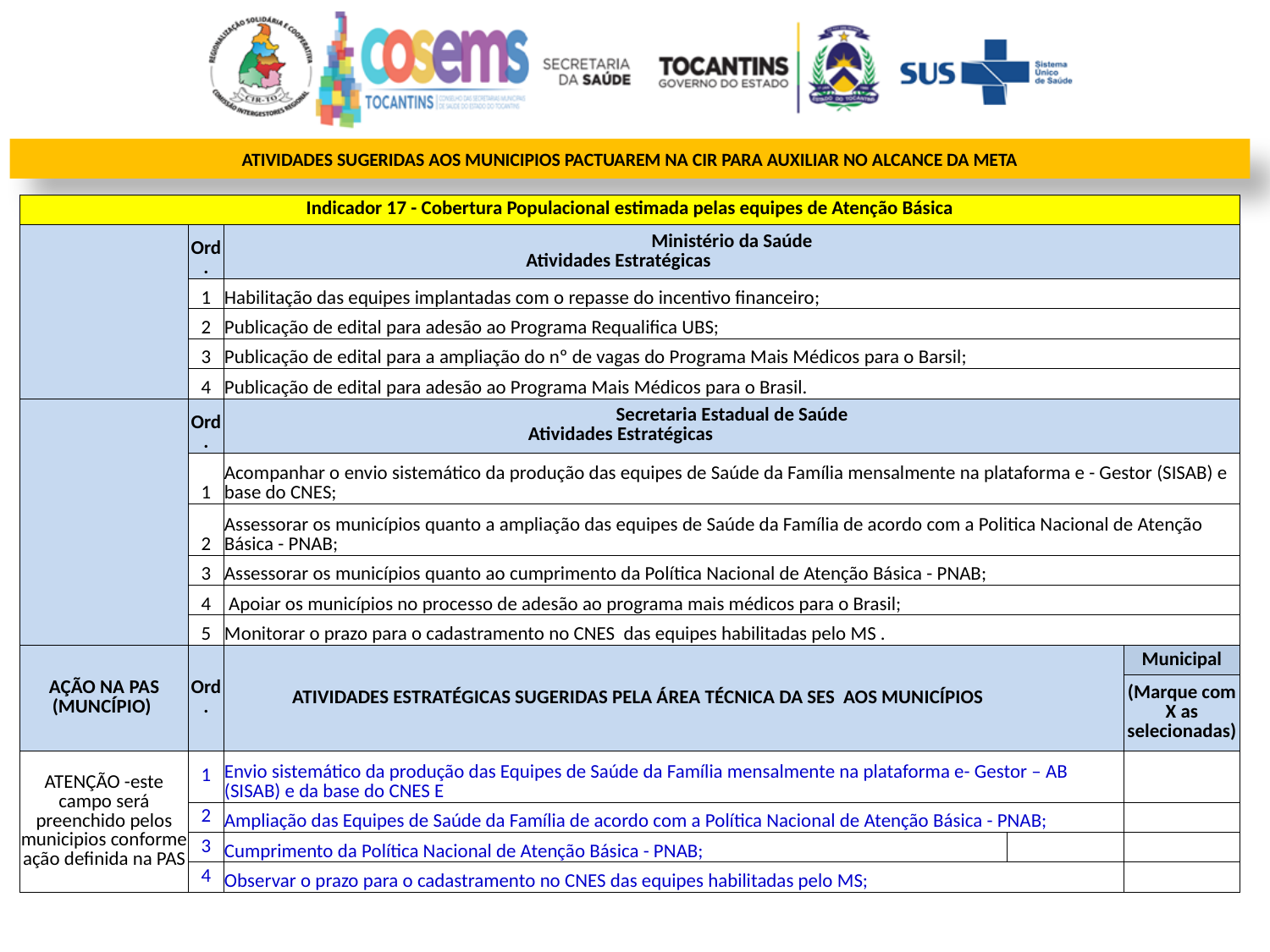

ATIVIDADES SUGERIDAS AOS MUNICIPIOS PACTUAREM NA CIR PARA AUXILIAR NO ALCANCE DA META
| Indicador 17 - Cobertura Populacional estimada pelas equipes de Atenção Básica |  |  |  |  |
| --- | --- | --- | --- | --- |
|  | Ord. | Ministério da Saúde Atividades Estratégicas |  |  |
|  | 1 | Habilitação das equipes implantadas com o repasse do incentivo financeiro; |  |  |
|  | 2 | Publicação de edital para adesão ao Programa Requalifica UBS; |  |  |
|  | 3 | Publicação de edital para a ampliação do nº de vagas do Programa Mais Médicos para o Barsil; |  |  |
|  | 4 | Publicação de edital para adesão ao Programa Mais Médicos para o Brasil. |  |  |
|  | Ord. | Secretaria Estadual de Saúde Atividades Estratégicas |  |  |
|  | 1 | Acompanhar o envio sistemático da produção das equipes de Saúde da Família mensalmente na plataforma e - Gestor (SISAB) e base do CNES; |  |  |
|  | 2 | Assessorar os municípios quanto a ampliação das equipes de Saúde da Família de acordo com a Politica Nacional de Atenção Básica - PNAB; |  |  |
|  | 3 | Assessorar os municípios quanto ao cumprimento da Política Nacional de Atenção Básica - PNAB; |  |  |
|  | 4 | Apoiar os municípios no processo de adesão ao programa mais médicos para o Brasil; |  |  |
|  | 5 | Monitorar o prazo para o cadastramento no CNES das equipes habilitadas pelo MS . |  |  |
| AÇÃO NA PAS (MUNCÍPIO) | Ord. | ATIVIDADES ESTRATÉGICAS SUGERIDAS PELA ÁREA TÉCNICA DA SES AOS MUNICÍPIOS |  | Municipal |
|  |  |  |  | (Marque com X as selecionadas) |
| ATENÇÃO -este campo será preenchido pelos municipios conforme ação definida na PAS | 1 | Envio sistemático da produção das Equipes de Saúde da Família mensalmente na plataforma e- Gestor – AB (SISAB) e da base do CNES E |  |  |
|  | 2 | Ampliação das Equipes de Saúde da Família de acordo com a Política Nacional de Atenção Básica - PNAB; |  |  |
|  | 3 | Cumprimento da Política Nacional de Atenção Básica - PNAB; |  |  |
|  | 4 | Observar o prazo para o cadastramento no CNES das equipes habilitadas pelo MS; |  |  |